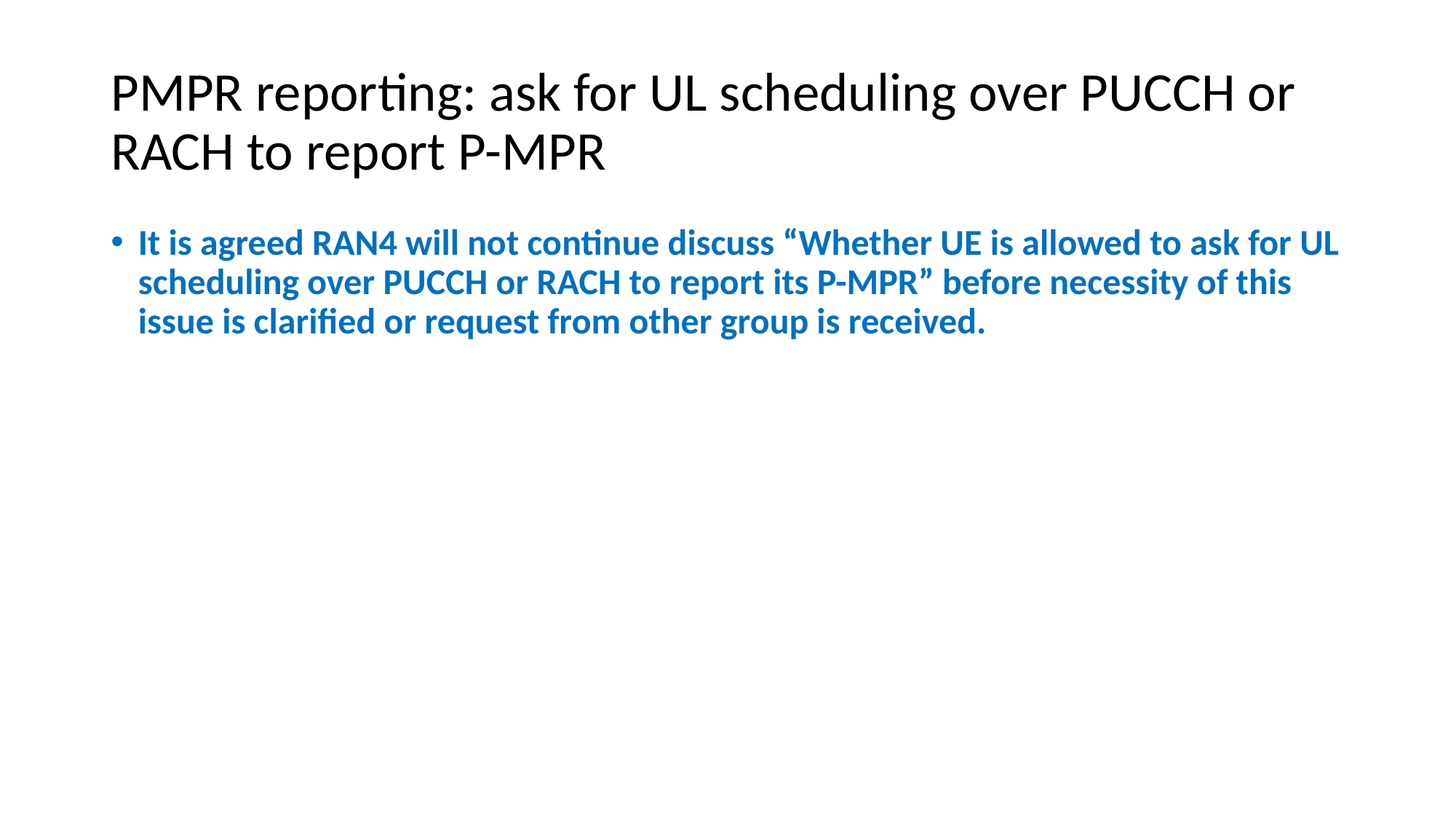

# PMPR reporting: ask for UL scheduling over PUCCH or RACH to report P-MPR
It is agreed RAN4 will not continue discuss “Whether UE is allowed to ask for UL scheduling over PUCCH or RACH to report its P-MPR” before necessity of this issue is clarified or request from other group is received.